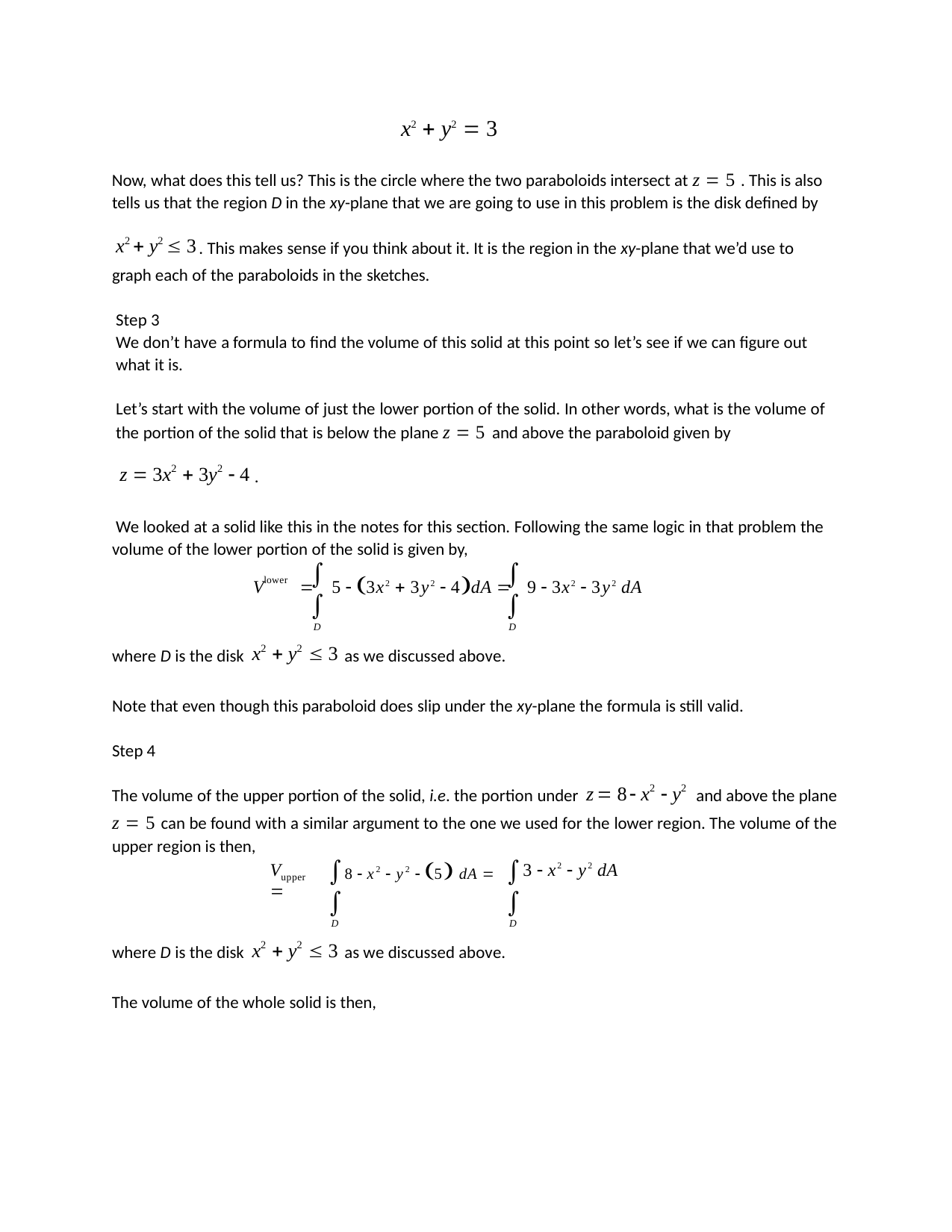

x2  + y2  = 3

Now, what does this tell us? This is the circle where the two paraboloids intersect at z = 5 . This is also  tells us that the region D in the xy-plane that we are going to use in this problem is the disk defined by
x2 + y2 ≤ 3 . This makes sense if you think about it. It is the region in the xy-plane that we’d use to  graph each of the paraboloids in the sketches.

Step 3
We don’t have a formula to find the volume of this solid at this point so let’s see if we can figure out  what it is.

Let’s start with the volume of just the lower portion of the solid. In other words, what is the volume of  the portion of the solid that is below the plane z = 5 and above the paraboloid given by
z = 3x2  + 3y2  − 4 .
We looked at a solid like this in the notes for this section. Following the same logic in that problem the  volume of the lower portion of the solid is given by,
V	=	5 − (3x2  + 3y2  − 4)dA =	9 − 3x2  − 3y2  dA
∫∫
D
∫∫
D
lower
where D is the disk  x2  + y2  ≤ 3 as we discussed above.
Note that even though this paraboloid does slip under the xy-plane the formula is still valid.  Step 4
The volume of the upper portion of the solid, i.e. the portion under z = 8 − x2 − y2 and above the plane  z = 5 can be found with a similar argument to the one we used for the lower region. The volume of the  upper region is then,
8 − x2  − y2  − (5) dA =
∫∫
D
∫∫
D
V	=
3 − x2  − y2  dA
upper
where D is the disk  x2  + y2  ≤ 3 as we discussed above.

The volume of the whole solid is then,